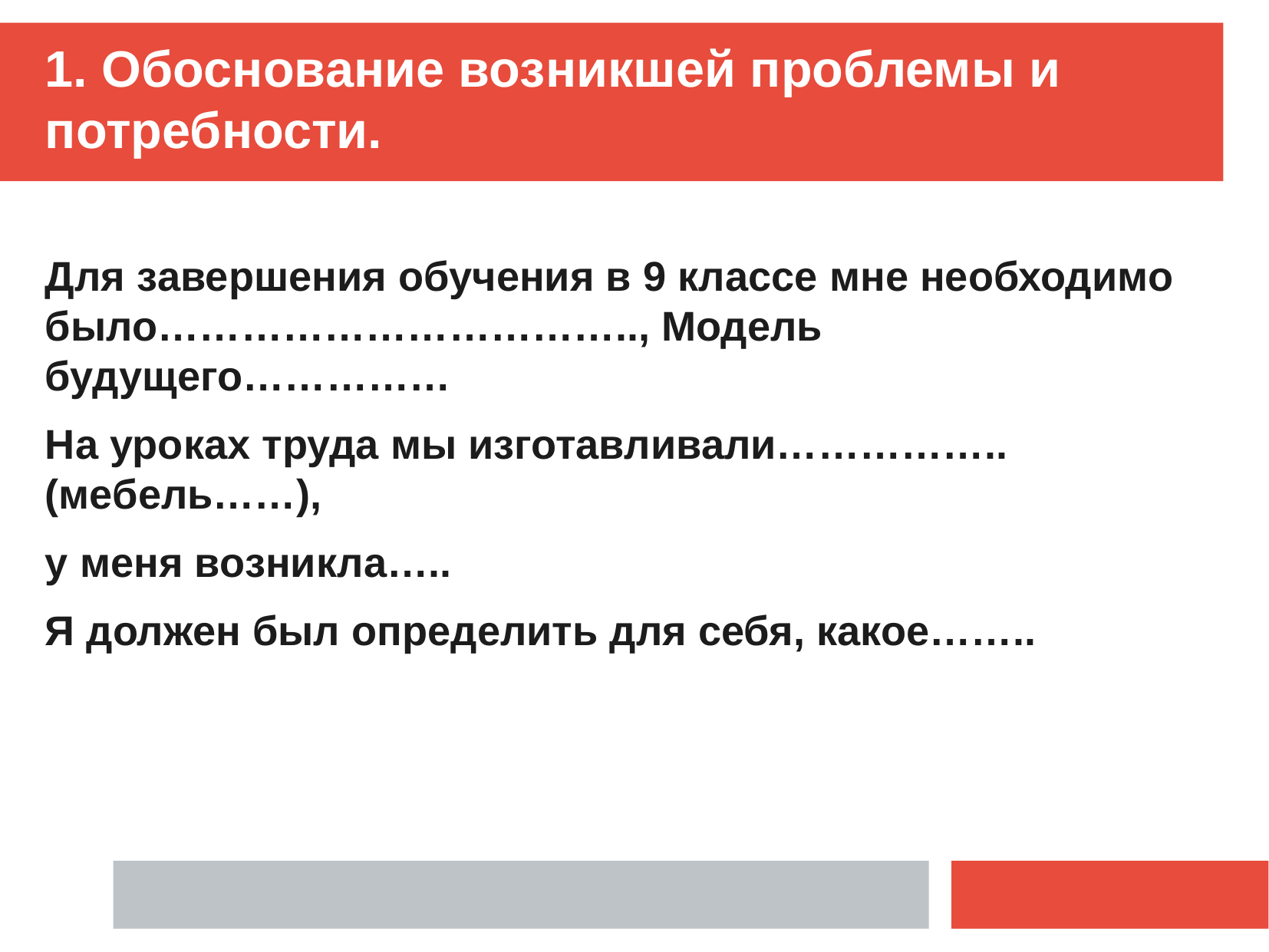

1. Обоснование возникшей проблемы и потребности.
Для завершения обучения в 9 классе мне необходимо было…………………………….., Модель будущего……………
На уроках труда мы изготавливали……………..(мебель……),
у меня возникла…..
Я должен был определить для себя, какое……..